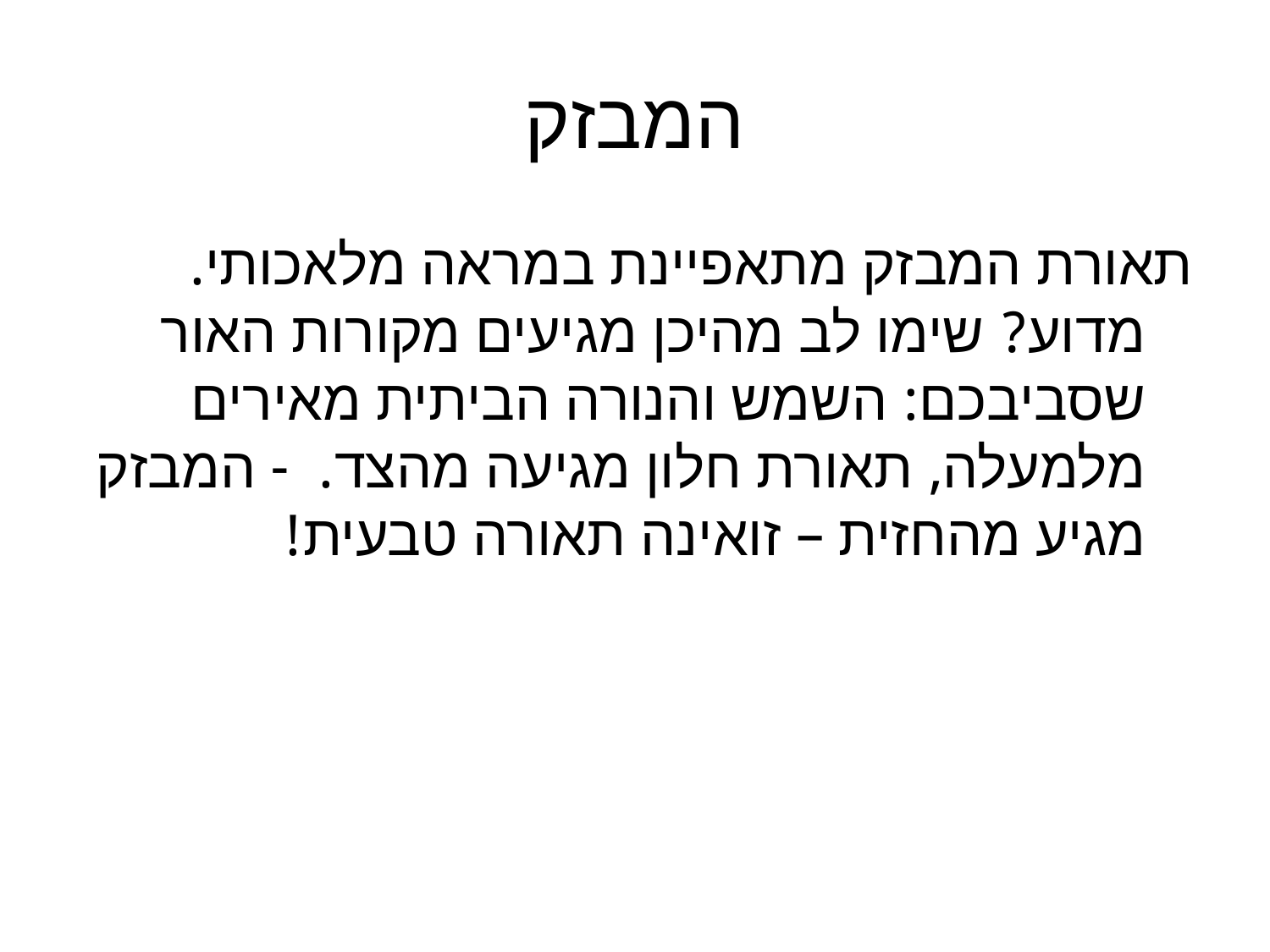

# המבזק
תאורת המבזק מתאפיינת במראה מלאכותי. מדוע? שימו לב מהיכן מגיעים מקורות האור שסביבכם: השמש והנורה הביתית מאירים מלמעלה, תאורת חלון מגיעה מהצד.  - המבזק מגיע מהחזית – זואינה תאורה טבעית!